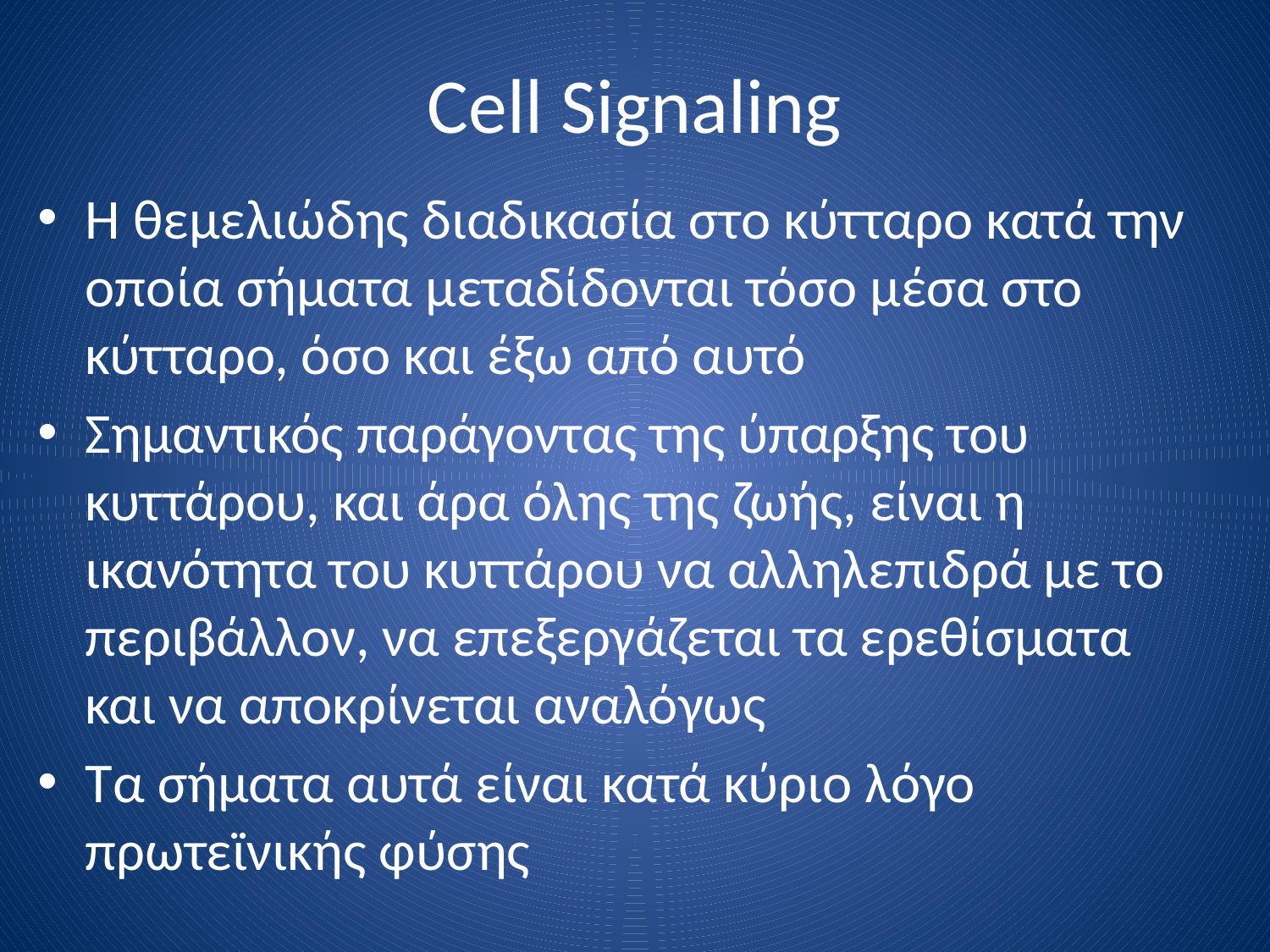

# Cell Signaling
Η θεμελιώδης διαδικασία στο κύτταρο κατά την οποία σήματα μεταδίδονται τόσο μέσα στο κύτταρο, όσο και έξω από αυτό
Σημαντικός παράγοντας της ύπαρξης του κυττάρου, και άρα όλης της ζωής, είναι η ικανότητα του κυττάρου να αλληλεπιδρά με το περιβάλλον, να επεξεργάζεται τα ερεθίσματα και να αποκρίνεται αναλόγως
Τα σήματα αυτά είναι κατά κύριο λόγο πρωτεϊνικής φύσης